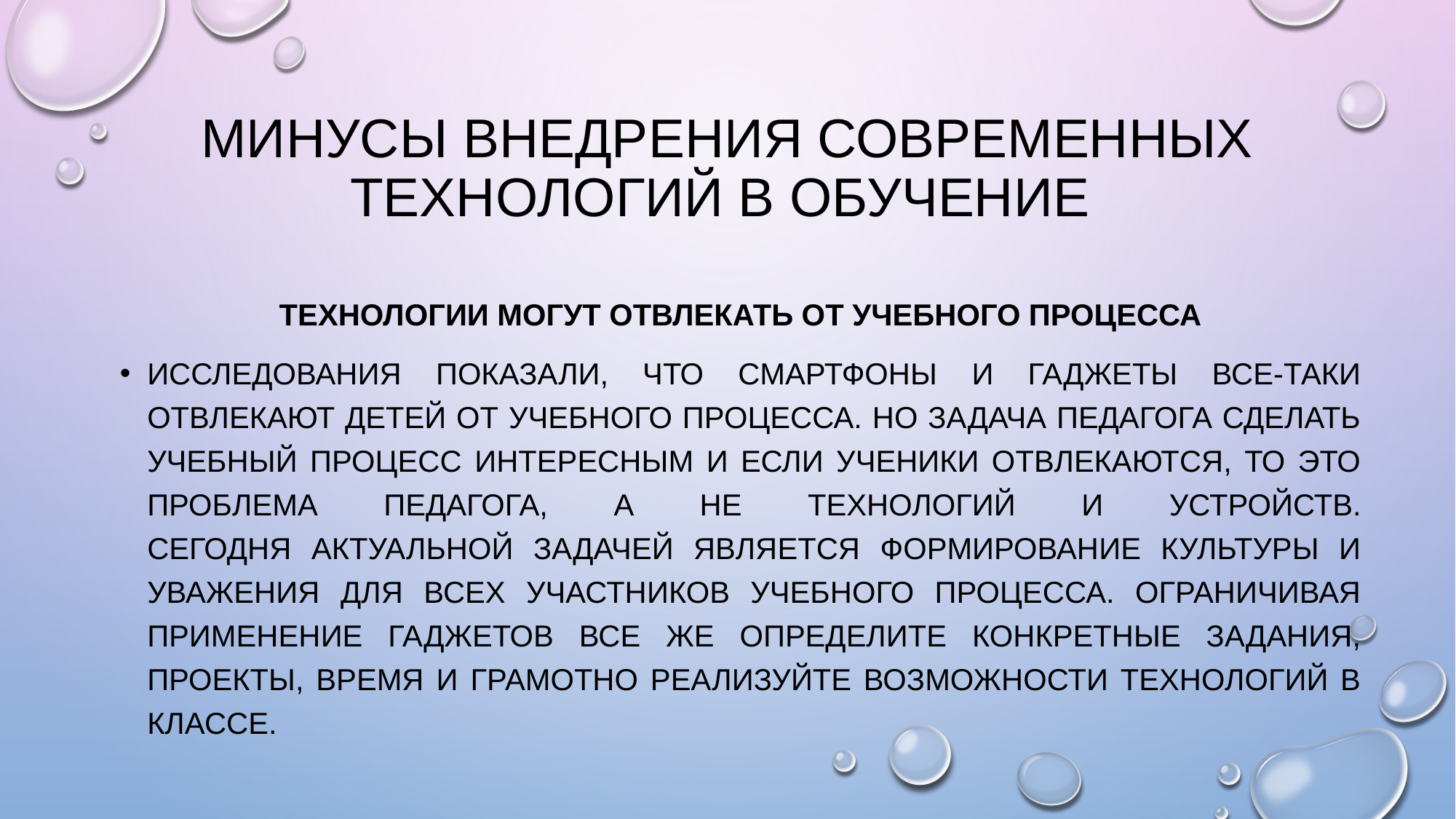

# минусы внедрения современных технологий в обучение
Технологии могут отвлекать от учебного процесса
Исследования показали, что смартфоны и гаджеты все-таки отвлекают детей от учебного процесса. Но задача педагога сделать учебный процесс интересным и если ученики отвлекаются, то это проблема педагога, а не технологий и устройств.
Сегодня актуальной задачей является формирование культуры и уважения для всех участников учебного процесса. Ограничивая применение гаджетов все же определите конкретные задания, проекты, время и грамотно реализуйте возможности технологий в классе.